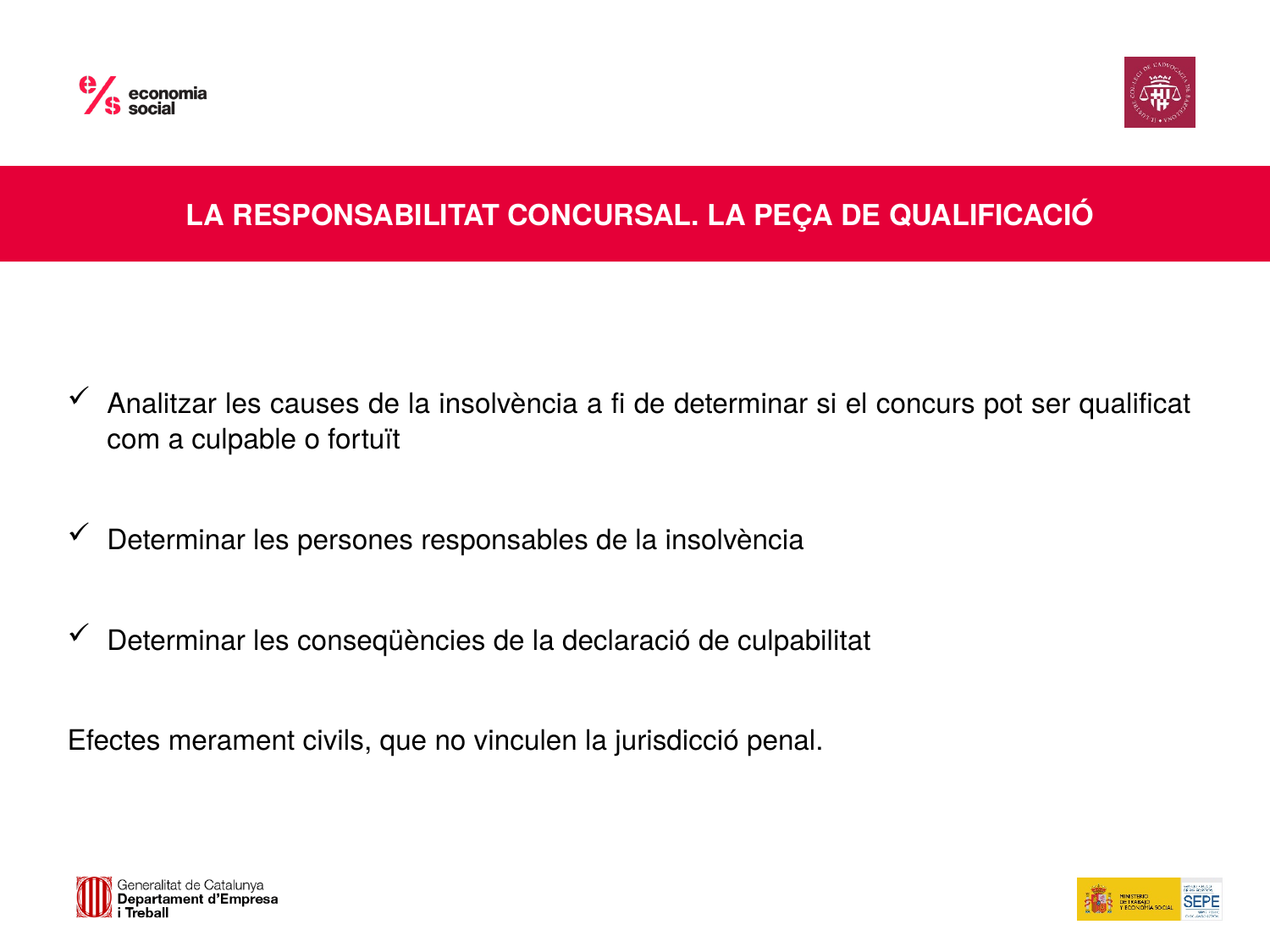

LA RESPONSABILITAT CONCURSAL. LA PEÇA DE QUALIFICACIÓ

Analitzar les causes de la insolvència a fi de determinar si el concurs pot ser qualificat com a culpable o fortuït

Determinar les persones responsables de la insolvència

Determinar les conseqüències de la declaració de culpabilitat

Efectes merament civils, que no vinculen la jurisdicció penal.